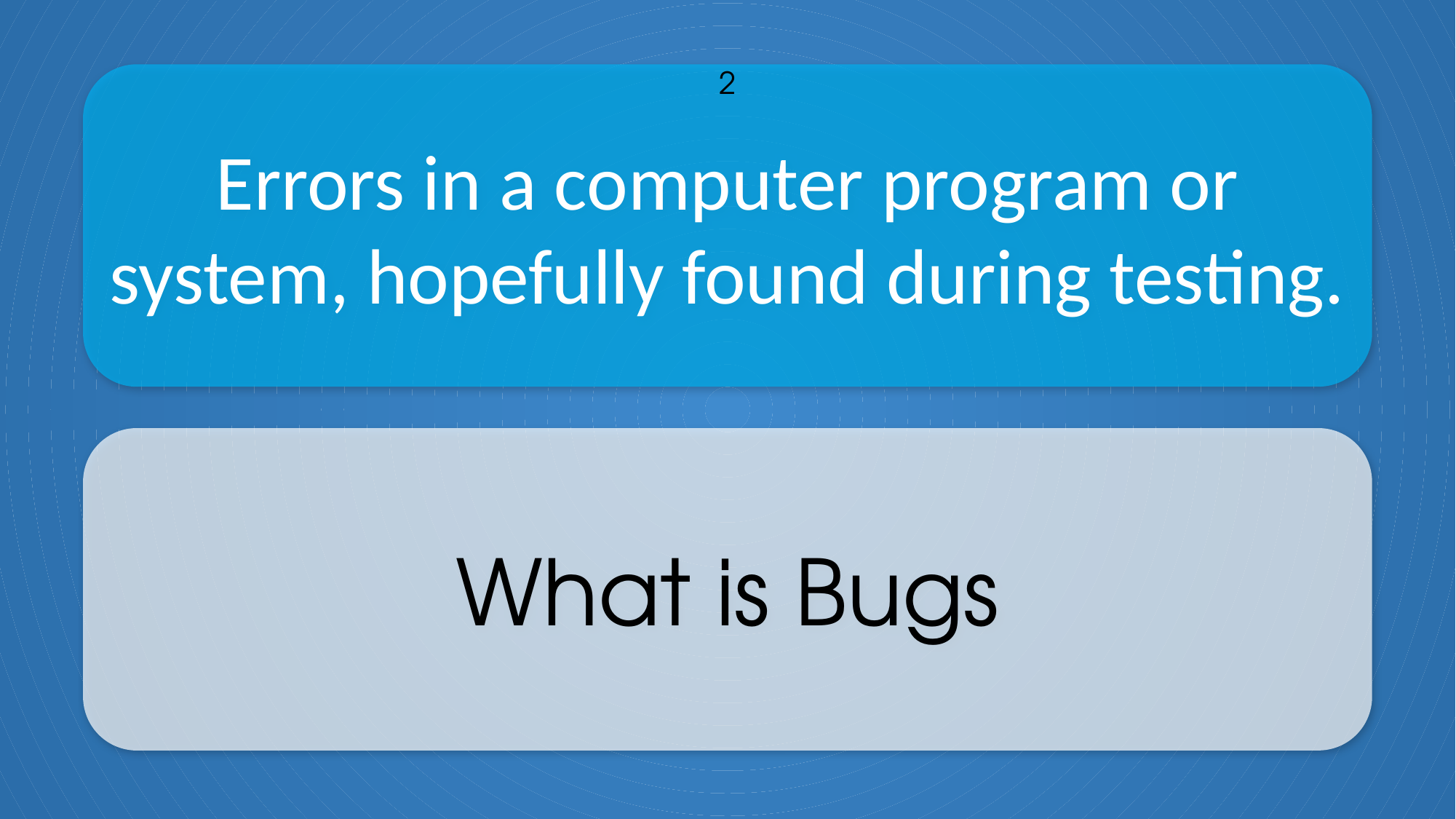

Errors in a computer program or system, hopefully found during testing.
2
What is Bugs